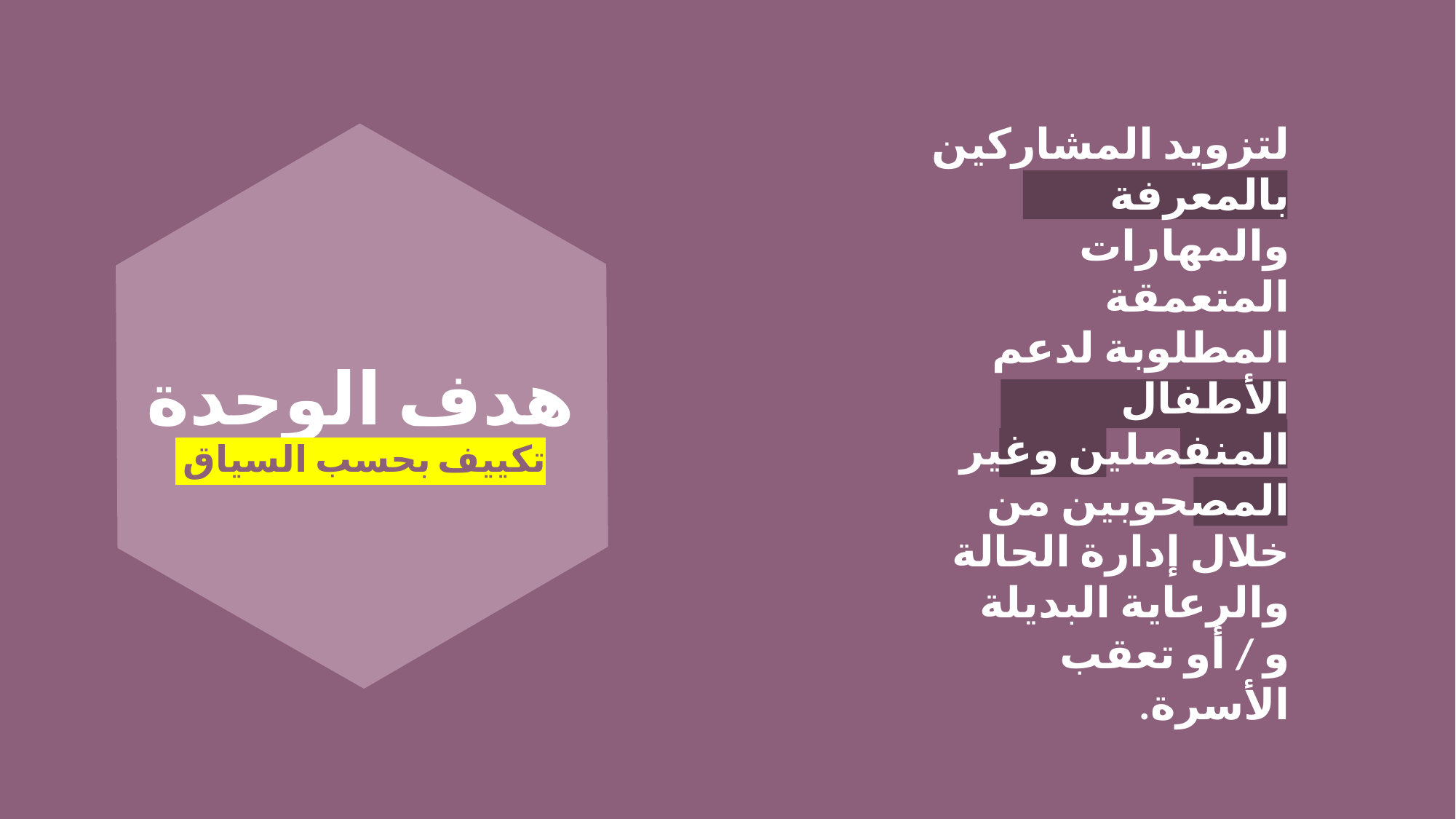

لتزويد المشاركين بالمعرفة والمهارات المتعمقة المطلوبة لدعم الأطفال المنفصلين وغير المصحوبين من خلال إدارة الحالة والرعاية البديلة و / أو تعقب الأسرة.

# هدف الوحدة تكييف بحسب السياق